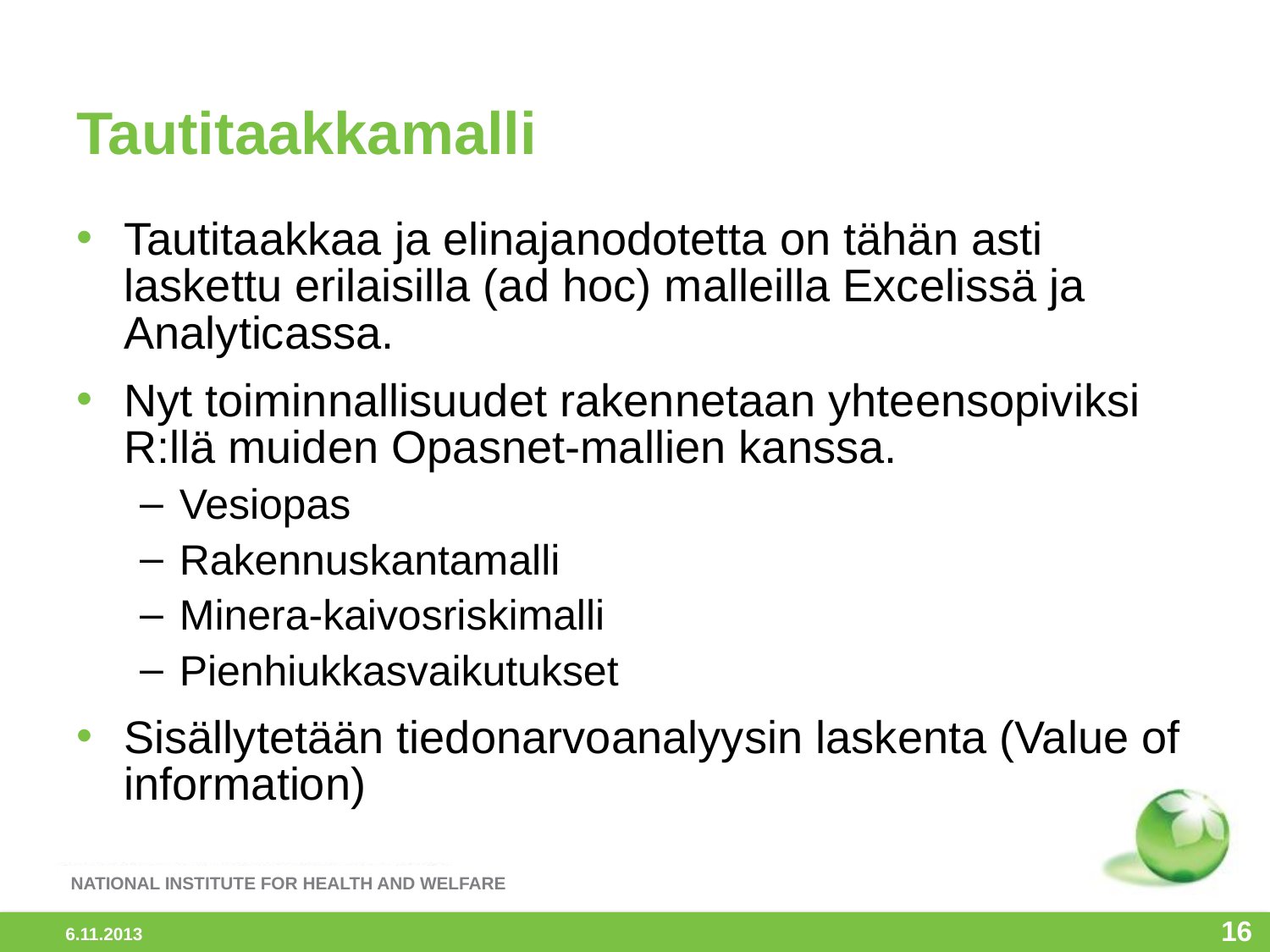

# Tautitaakkamalli
Tautitaakkaa ja elinajanodotetta on tähän asti laskettu erilaisilla (ad hoc) malleilla Excelissä ja Analyticassa.
Nyt toiminnallisuudet rakennetaan yhteensopiviksi R:llä muiden Opasnet-mallien kanssa.
Vesiopas
Rakennuskantamalli
Minera-kaivosriskimalli
Pienhiukkasvaikutukset
Sisällytetään tiedonarvoanalyysin laskenta (Value of information)
16
6.11.2013